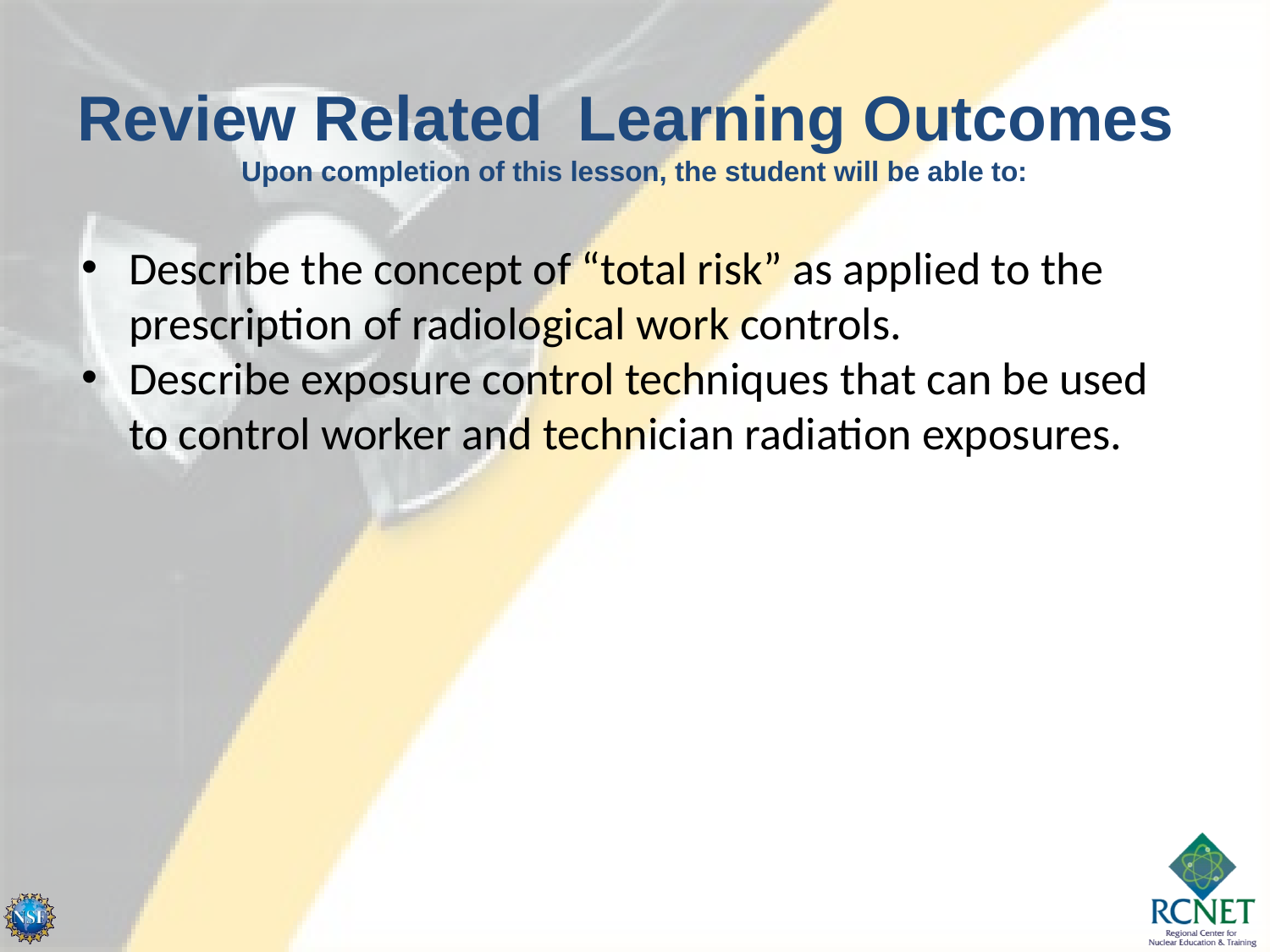

Review Related  Learning Outcomes
Upon completion of this lesson, the student will be able to:
Describe the concept of “total risk” as applied to the prescription of radiological work controls.
Describe exposure control techniques that can be used to control worker and technician radiation exposures.